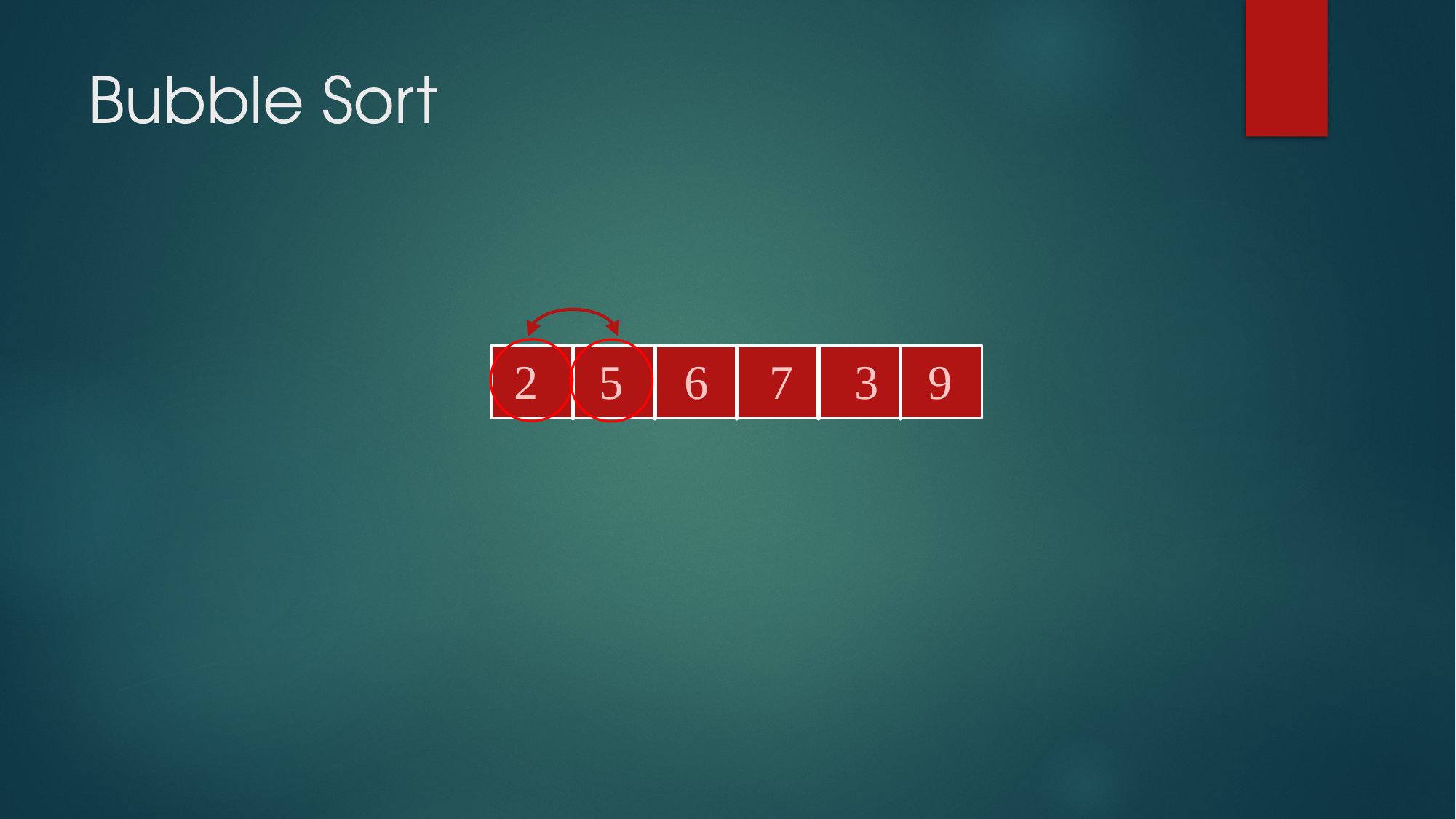

# Bubble Sort

 2     5     6     7     3    9